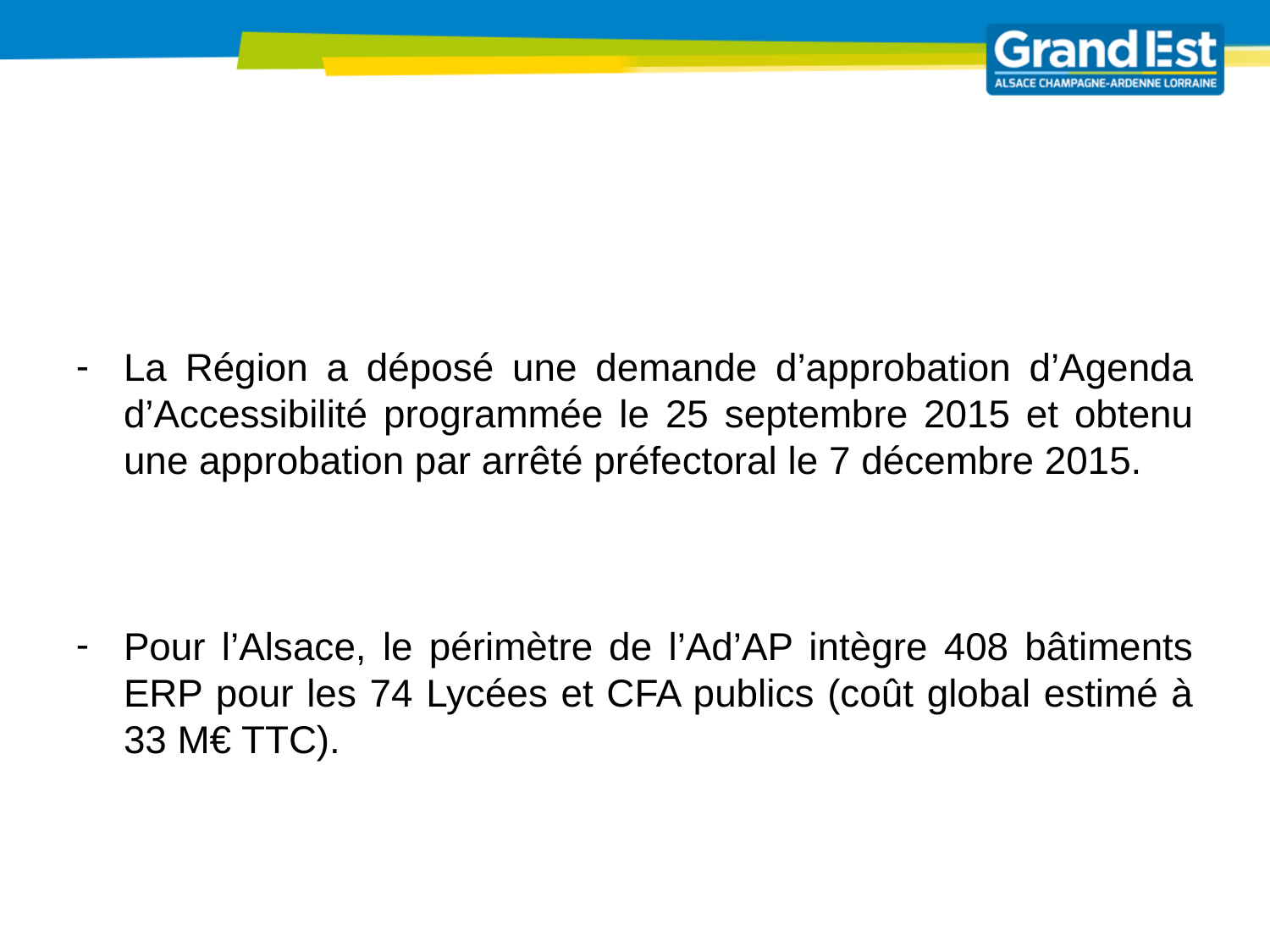

#

La Région a déposé une demande d’approbation d’Agenda d’Accessibilité programmée le 25 septembre 2015 et obtenu une approbation par arrêté préfectoral le 7 décembre 2015.

Pour l’Alsace, le périmètre de l’Ad’AP intègre 408 bâtiments ERP pour les 74 Lycées et CFA publics (coût global estimé à 33 M€ TTC).